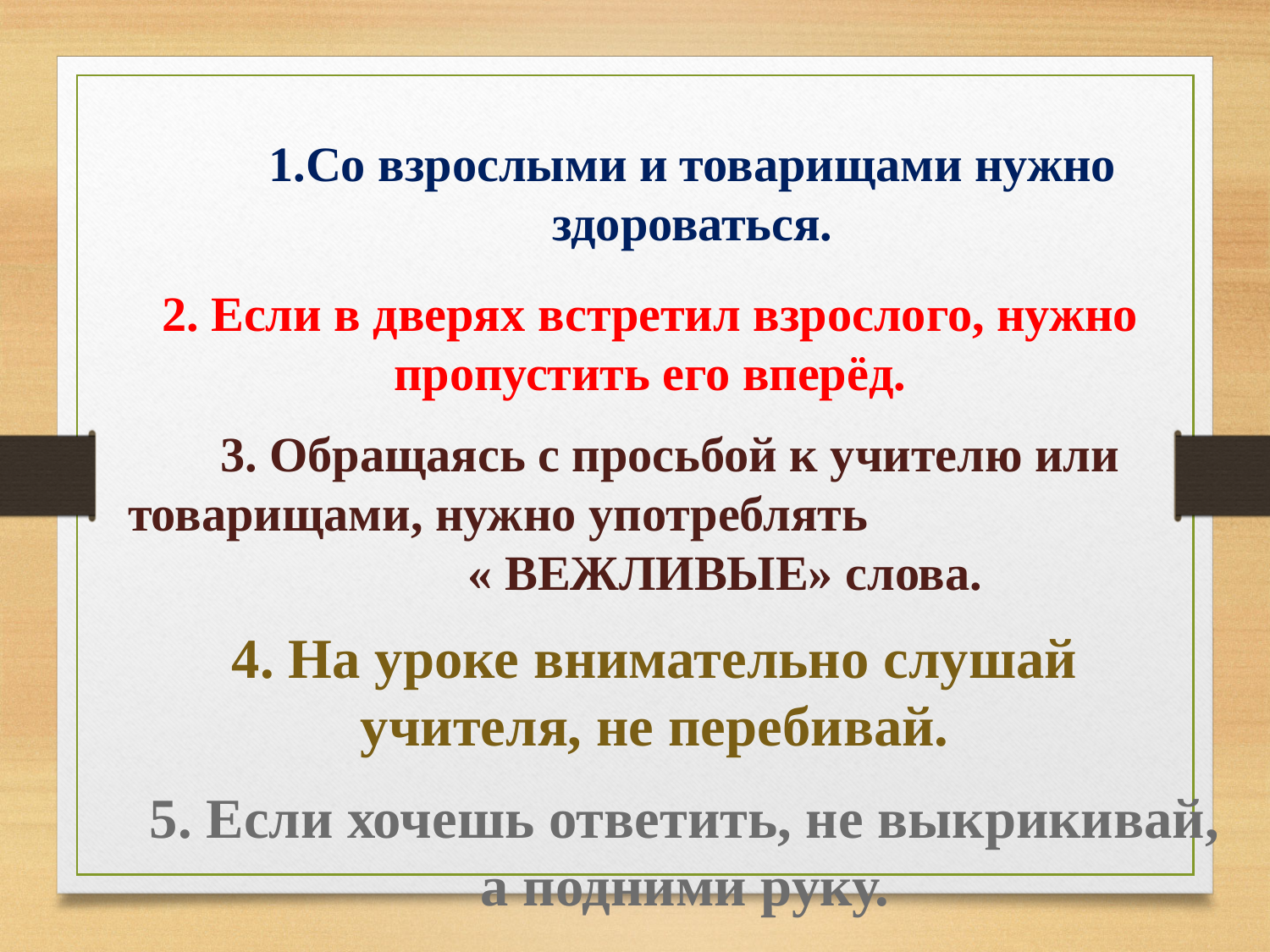

1.Со взрослыми и товарищами нужно здороваться.
2. Если в дверях встретил взрослого, нужно пропустить его вперёд.
3. Обращаясь с просьбой к учителю или товарищами, нужно употреблять                                      « ВЕЖЛИВЫЕ» слова.
4. На уроке внимательно слушай учителя, не перебивай.
5. Если хочешь ответить, не выкрикивай, а подними руку.